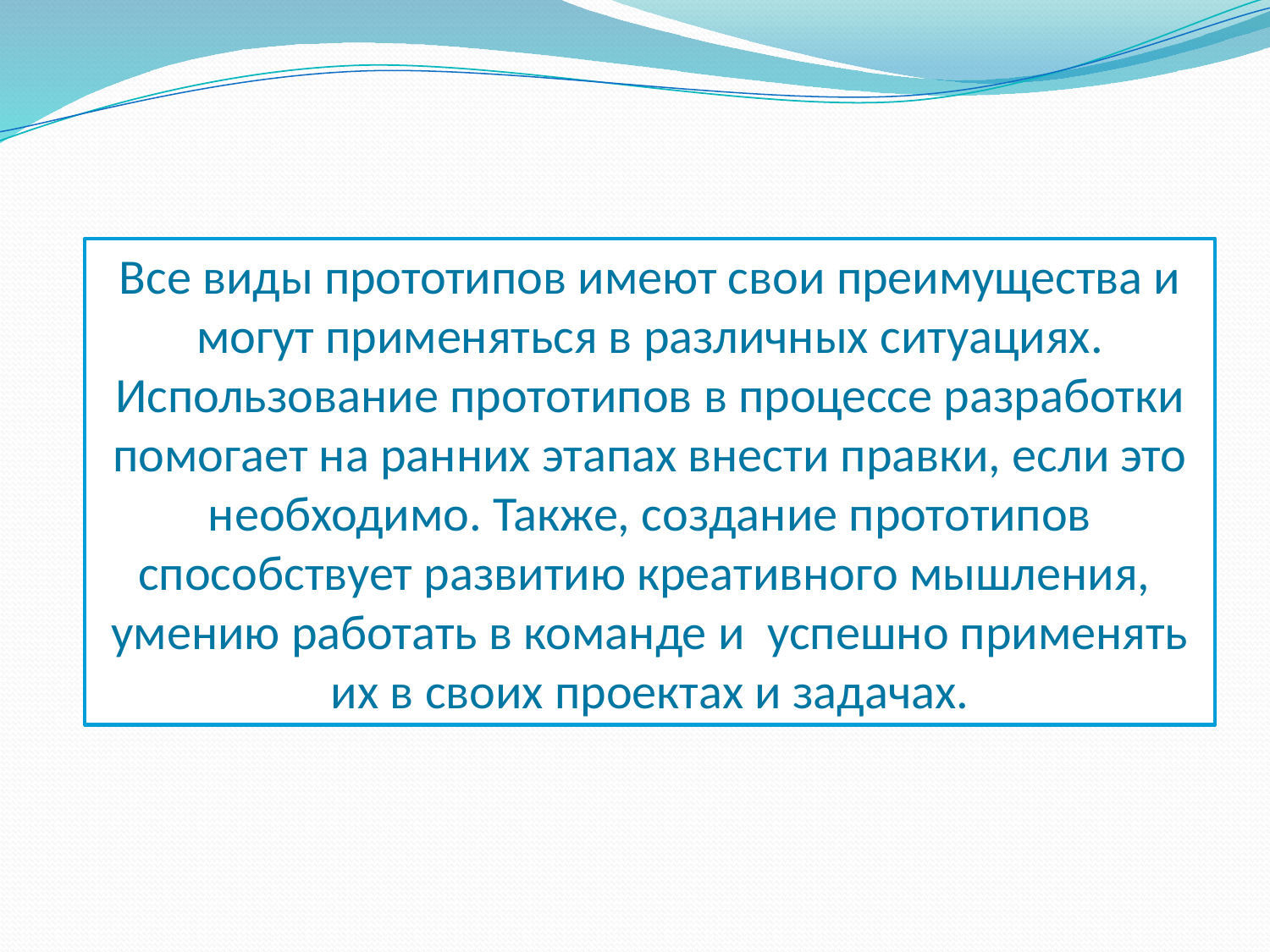

Все виды прототипов имеют свои преимущества и могут применяться в различных ситуациях. Использование прототипов в процессе разработки помогает на ранних этапах внести правки, если это необходимо. Также, создание прототипов способствует развитию креативного мышления,  умению работать в команде и  успешно применять их в своих проектах и задачах.